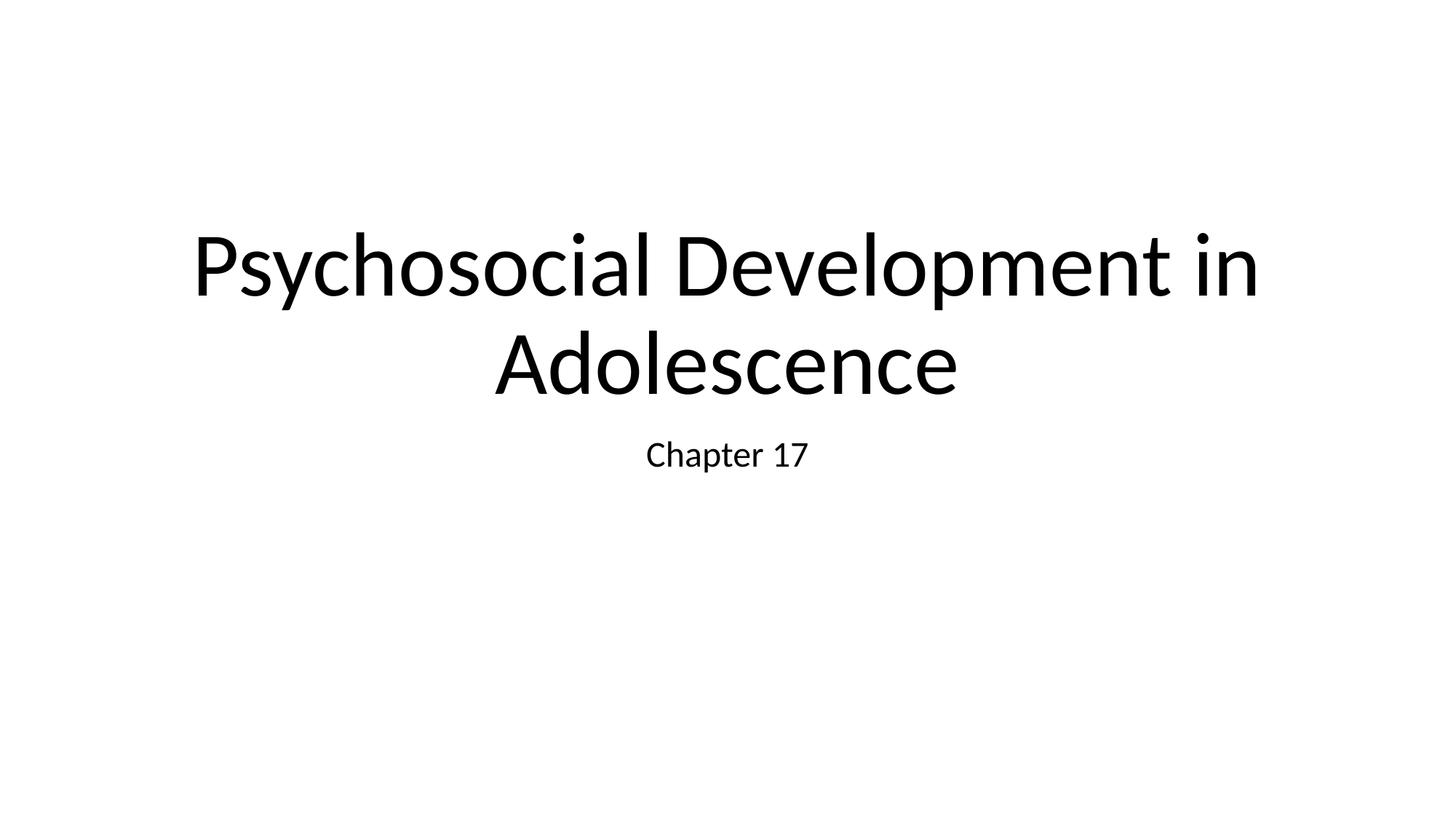

# Psychosocial Development in Adolescence
Chapter 17